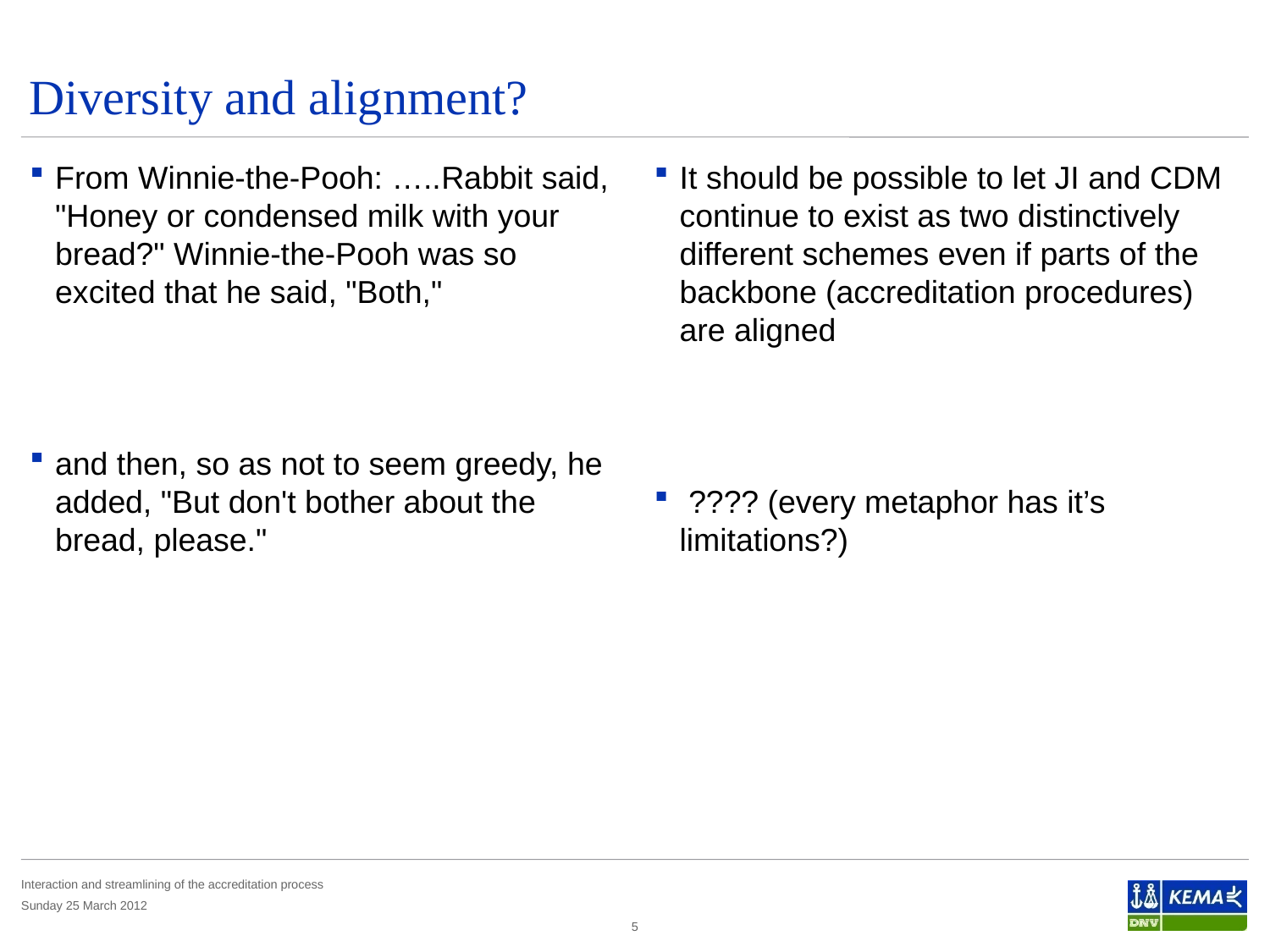

# Diversity and alignment?
From Winnie-the-Pooh: …..Rabbit said, "Honey or condensed milk with your bread?" Winnie-the-Pooh was so excited that he said, "Both,"

and then, so as not to seem greedy, he added, "But don't bother about the bread, please."

It should be possible to let JI and CDM continue to exist as two distinctively different schemes even if parts of the backbone (accreditation procedures) are aligned

 ???? (every metaphor has it’s limitations?)
5